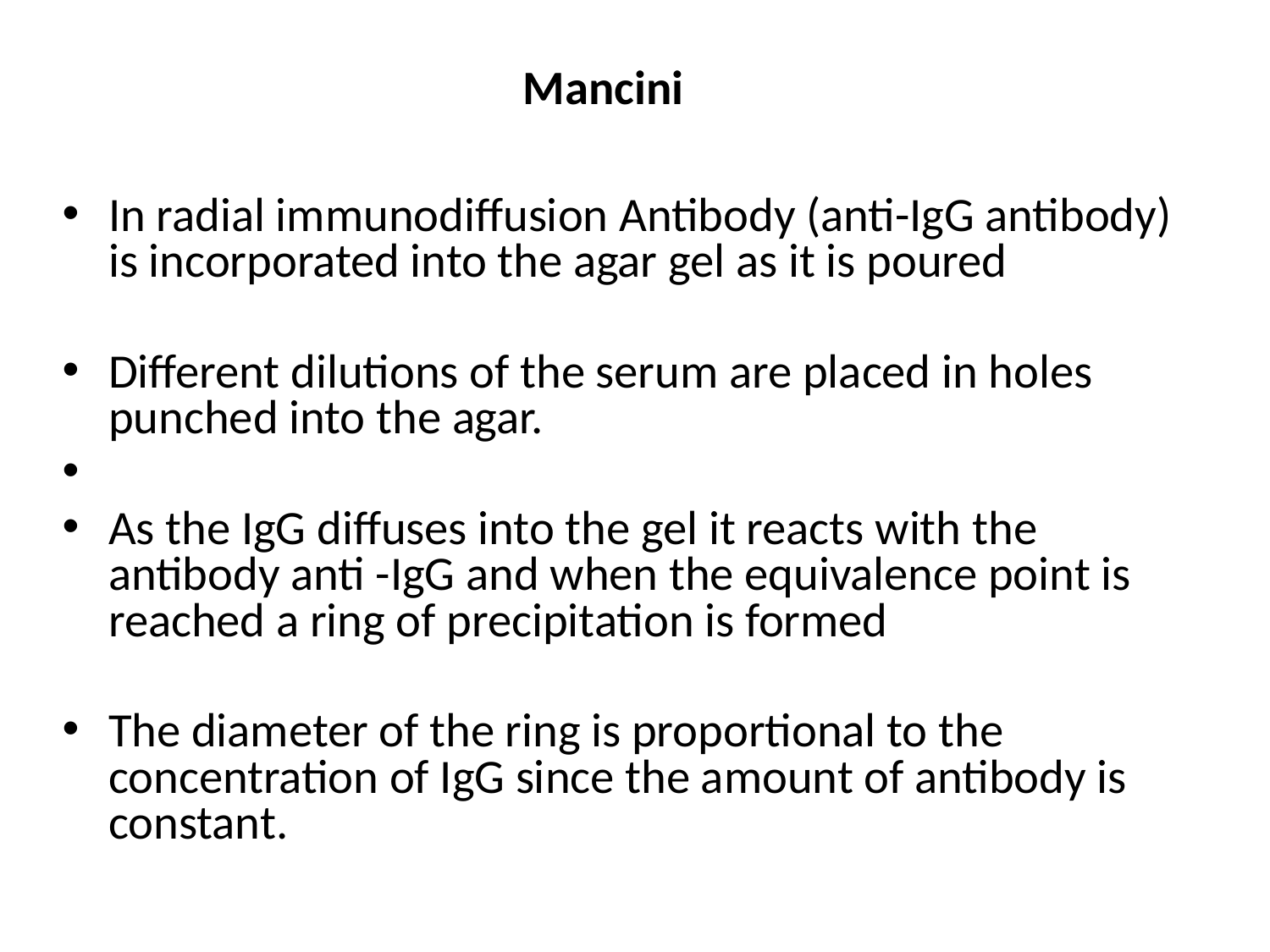

# Mancini
In radial immunodiffusion Antibody (anti-IgG antibody) is incorporated into the agar gel as it is poured

Different dilutions of the serum are placed in holes punched into the agar.

As the IgG diffuses into the gel it reacts with the antibody anti -IgG and when the equivalence point is reached a ring of precipitation is formed

The diameter of the ring is proportional to the concentration of IgG since the amount of antibody is constant.